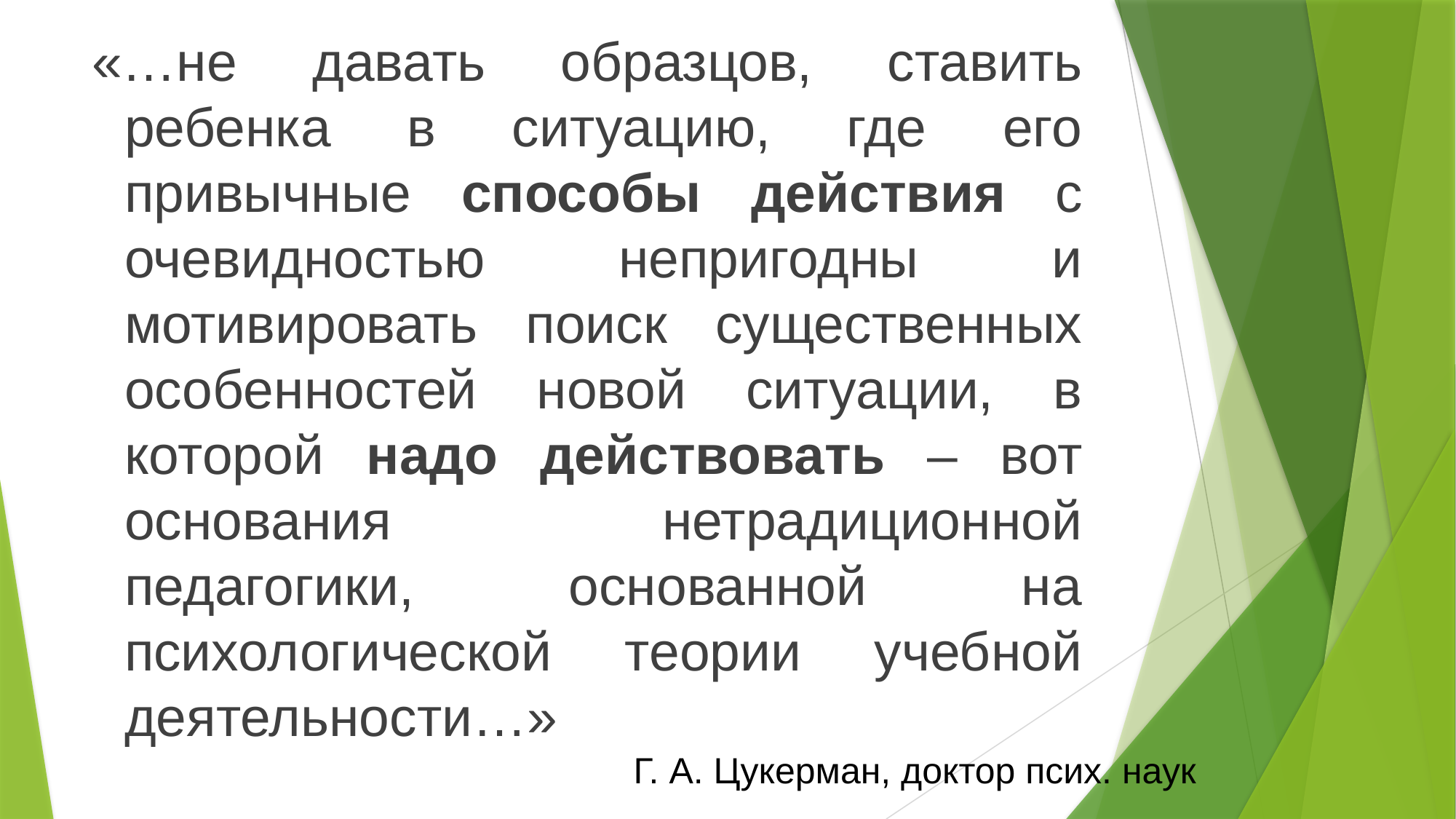

«…не давать образцов, ставить ребенка в ситуацию, где его привычные способы действия с очевидностью непригодны и мотивировать поиск существенных особенностей новой ситуации, в которой надо действовать – вот основания нетрадиционной педагогики, основанной на психологической теории учебной деятельности…»

Г. А. Цукерман, доктор псих. наук